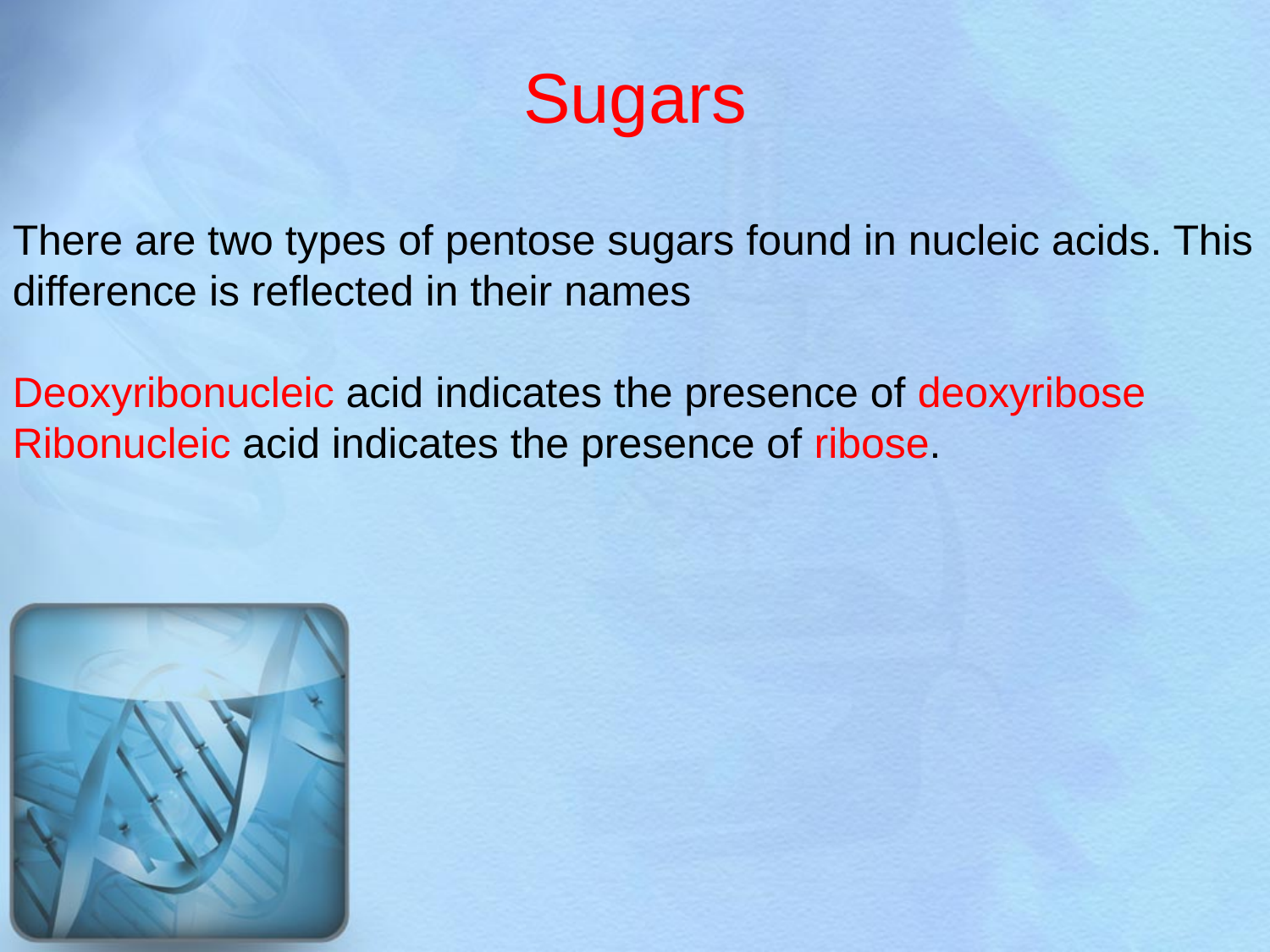

Sugars

There are two types of pentose sugars found in nucleic acids. This difference is reflected in their names

Deoxyribonucleic acid indicates the presence of deoxyribose
Ribonucleic acid indicates the presence of ribose.